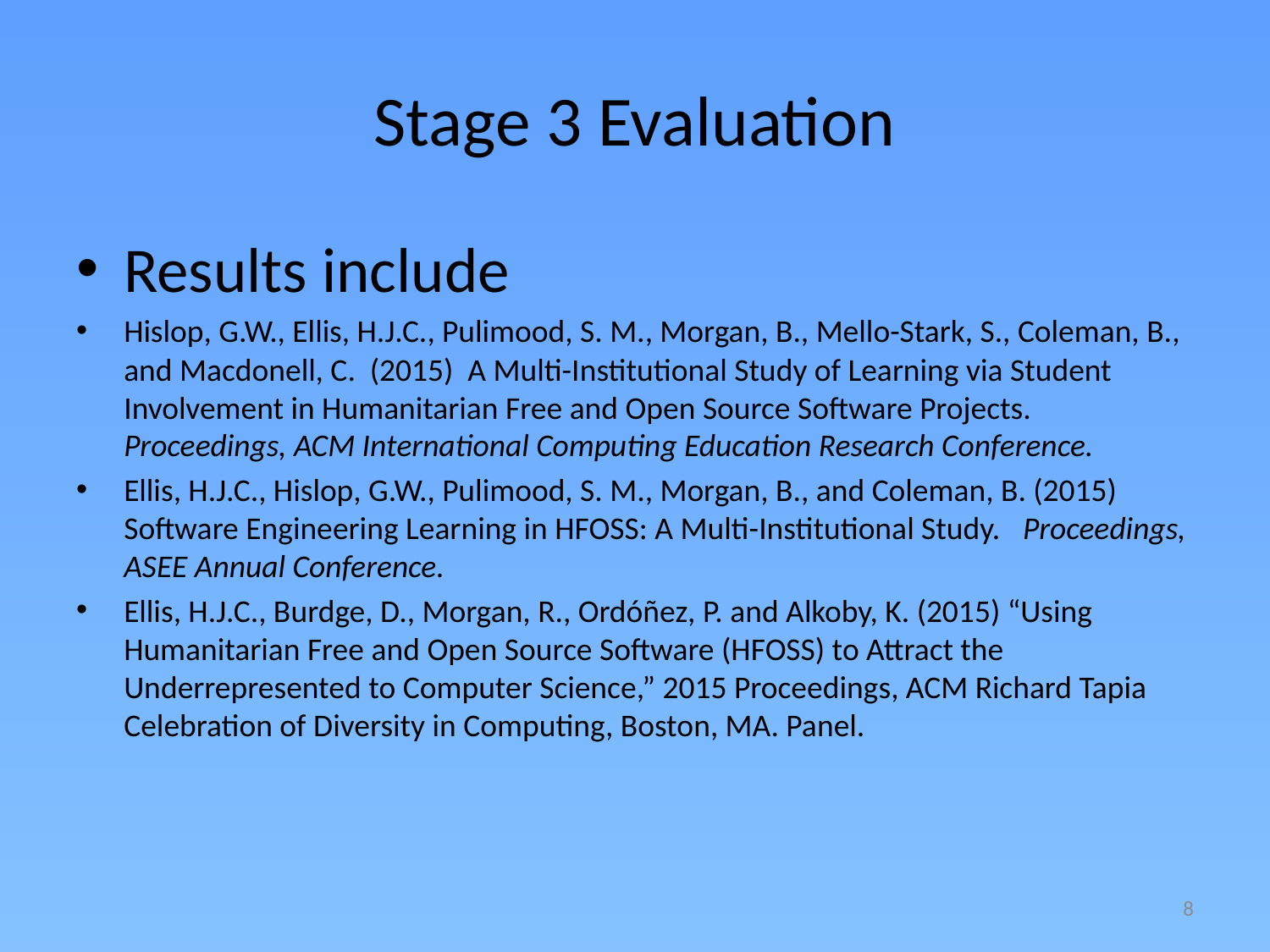

# Stage 3 Evaluation
Results include
Hislop, G.W., Ellis, H.J.C., Pulimood, S. M., Morgan, B., Mello-Stark, S., Coleman, B., and Macdonell, C.  (2015)  A Multi-Institutional Study of Learning via Student Involvement in Humanitarian Free and Open Source Software Projects.   Proceedings, ACM International Computing Education Research Conference.
Ellis, H.J.C., Hislop, G.W., Pulimood, S. M., Morgan, B., and Coleman, B. (2015)  Software Engineering Learning in HFOSS: A Multi-Institutional Study.   Proceedings, ASEE Annual Conference.
Ellis, H.J.C., Burdge, D., Morgan, R., Ordóñez, P. and Alkoby, K. (2015) “Using Humanitarian Free and Open Source Software (HFOSS) to Attract the Underrepresented to Computer Science,” 2015 Proceedings, ACM Richard Tapia Celebration of Diversity in Computing, Boston, MA. Panel.

8